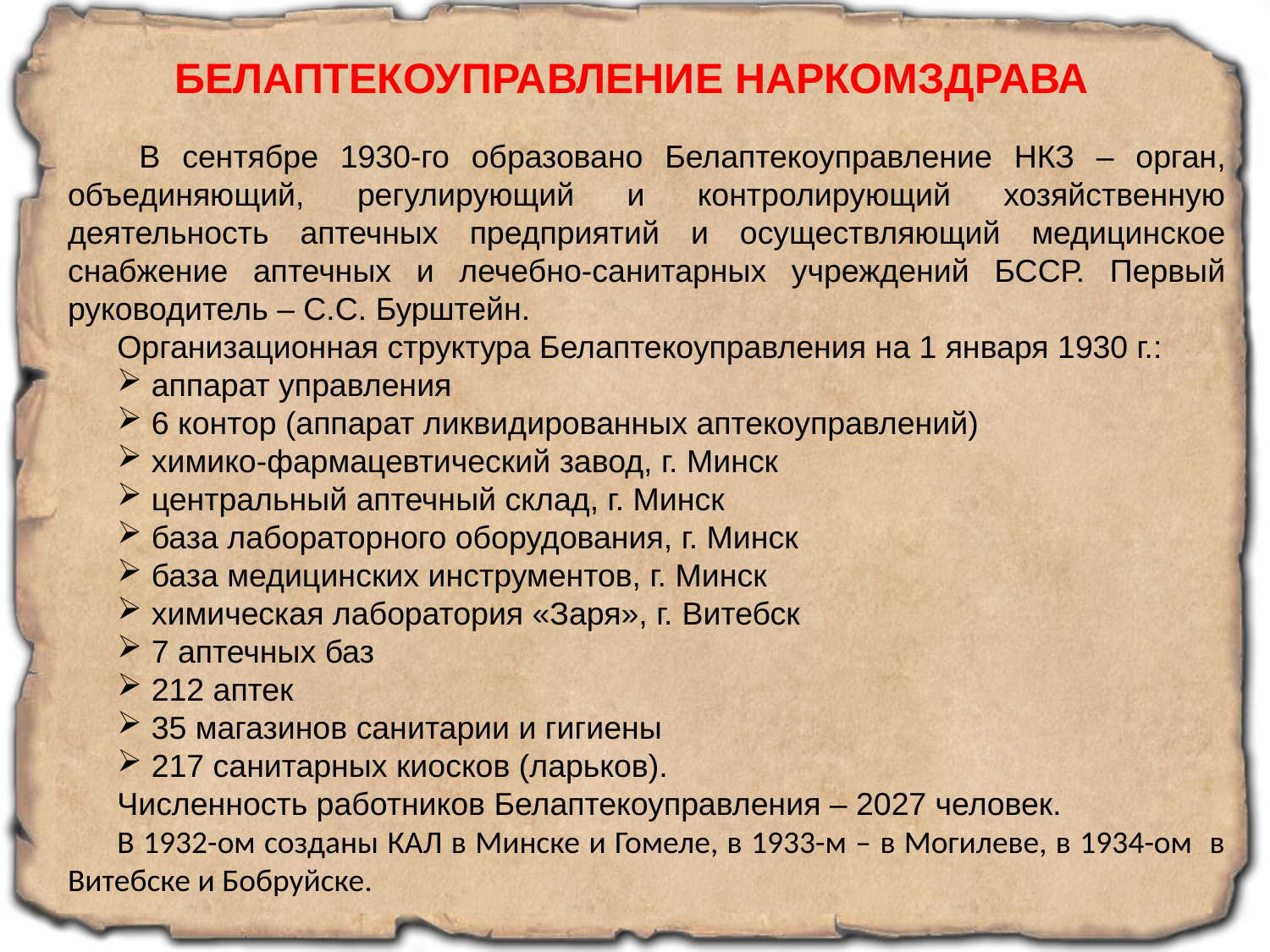

БЕЛАПТЕКОУПРАВЛЕНИЕ НАРКОМЗДРАВА
 В сентябре 1930-го образовано Белаптекоуправление НКЗ – орган, объединяющий, регулирующий и контролирующий хозяйственную деятельность аптечных предприятий и осуществляющий медицинское снабжение аптечных и лечебно-санитарных учреждений БССР. Первый руководитель – С.С. Бурштейн.
Организационная структура Белаптекоуправления на 1 января 1930 г.:
 аппарат управления
 6 контор (аппарат ликвидированных аптекоуправлений)
 химико-фармацевтический завод, г. Минск
 центральный аптечный склад, г. Минск
 база лабораторного оборудования, г. Минск
 база медицинских инструментов, г. Минск
 химическая лаборатория «Заря», г. Витебск
 7 аптечных баз
 212 аптек
 35 магазинов санитарии и гигиены
 217 санитарных киосков (ларьков).
Численность работников Белаптекоуправления – 2027 человек.
В 1932-ом созданы КАЛ в Минске и Гомеле, в 1933-м – в Могилеве, в 1934-ом  в Витебске и Бобруйске.